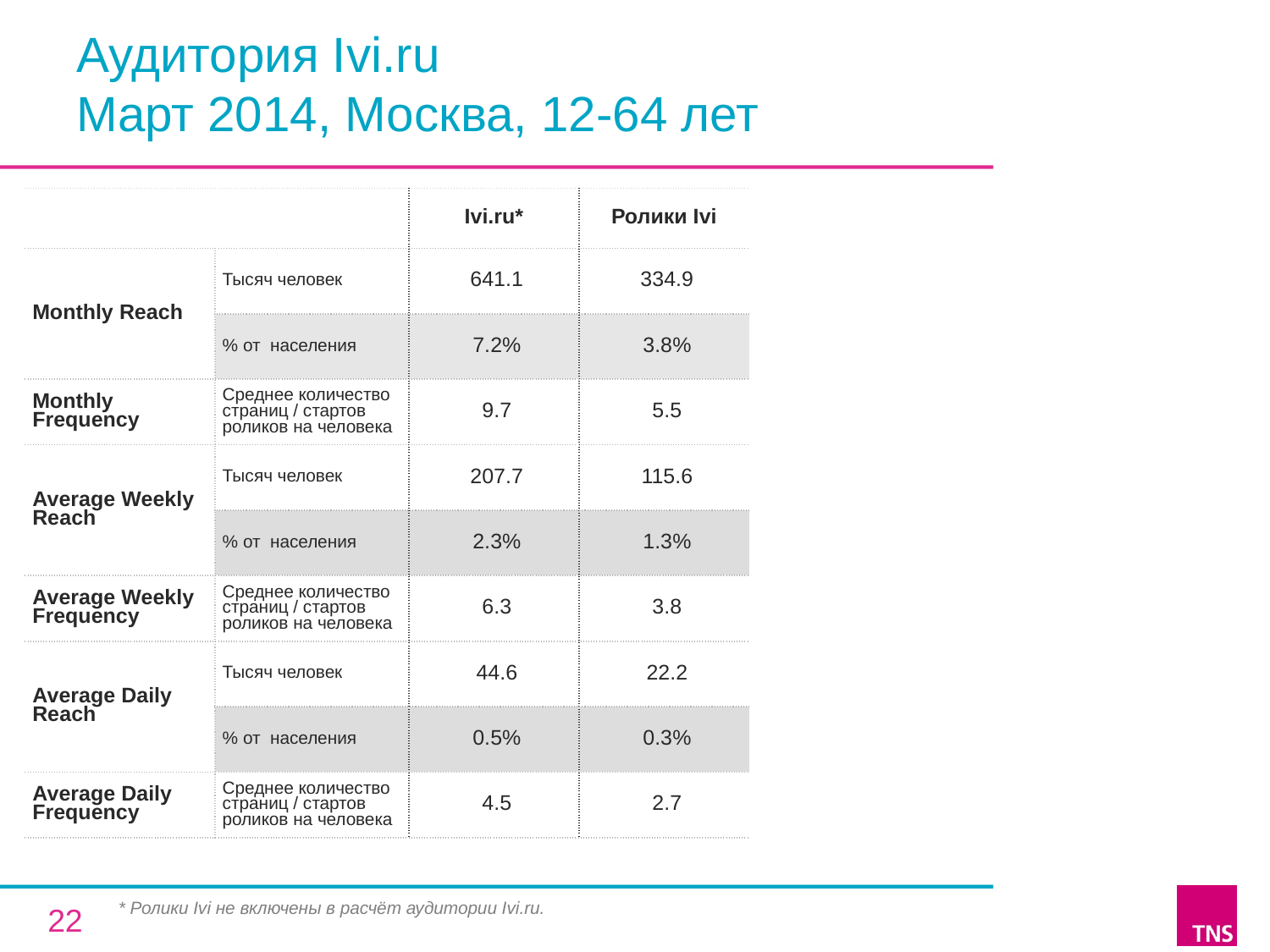

# Аудитория Ivi.ru Март 2014, Москва, 12-64 лет
|  |  | Ivi.ru\* | Ролики Ivi |
| --- | --- | --- | --- |
| Monthly Reach | Тысяч человек | 641.1 | 334.9 |
|  | % от населения | 7.2% | 3.8% |
| Monthly Frequency | Среднее количество страниц / стартов роликов на человека | 9.7 | 5.5 |
| Average Weekly Reach | Тысяч человек | 207.7 | 115.6 |
|  | % от населения | 2.3% | 1.3% |
| Average Weekly Frequency | Среднее количество страниц / стартов роликов на человека | 6.3 | 3.8 |
| Average Daily Reach | Тысяч человек | 44.6 | 22.2 |
|  | % от населения | 0.5% | 0.3% |
| Average Daily Frequency | Среднее количество страниц / стартов роликов на человека | 4.5 | 2.7 |
* Ролики Ivi не включены в расчёт аудитории Ivi.ru.
22